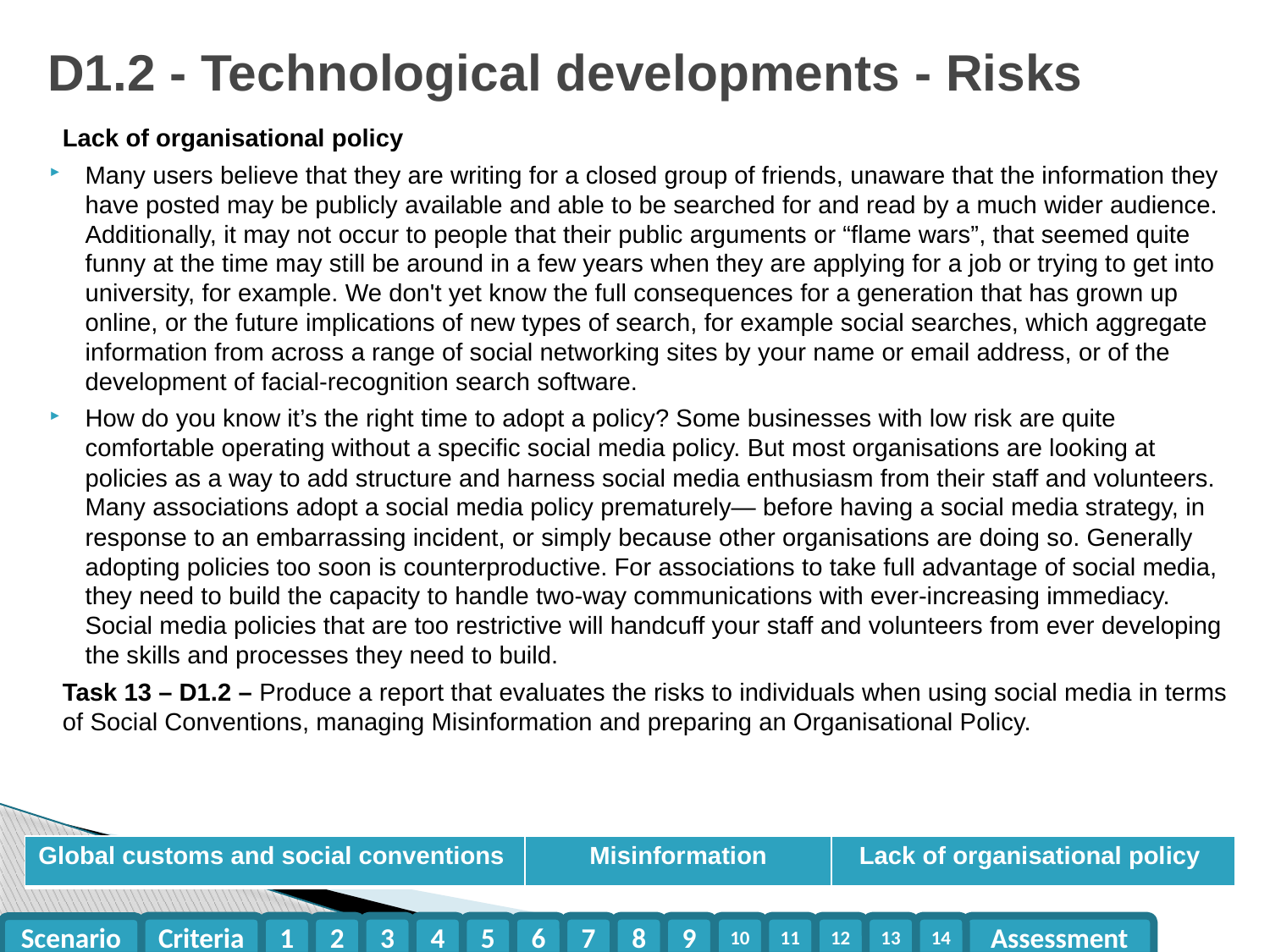

# D1.2 - Technological developments - Risks
Lack of organisational policy
Many users believe that they are writing for a closed group of friends, unaware that the information they have posted may be publicly available and able to be searched for and read by a much wider audience. Additionally, it may not occur to people that their public arguments or “flame wars”, that seemed quite funny at the time may still be around in a few years when they are applying for a job or trying to get into university, for example. We don't yet know the full consequences for a generation that has grown up online, or the future implications of new types of search, for example social searches, which aggregate information from across a range of social networking sites by your name or email address, or of the development of facial-recognition search software.
How do you know it’s the right time to adopt a policy? Some businesses with low risk are quite comfortable operating without a specific social media policy. But most organisations are looking at policies as a way to add structure and harness social media enthusiasm from their staff and volunteers. Many associations adopt a social media policy prematurely— before having a social media strategy, in response to an embarrassing incident, or simply because other organisations are doing so. Generally adopting policies too soon is counterproductive. For associations to take full advantage of social media, they need to build the capacity to handle two-way communications with ever-increasing immediacy. Social media policies that are too restrictive will handcuff your staff and volunteers from ever developing the skills and processes they need to build.
Task 13 – D1.2 – Produce a report that evaluates the risks to individuals when using social media in terms of Social Conventions, managing Misinformation and preparing an Organisational Policy.

| Global customs and social conventions | Misinformation | Lack of organisational policy |
| --- | --- | --- |